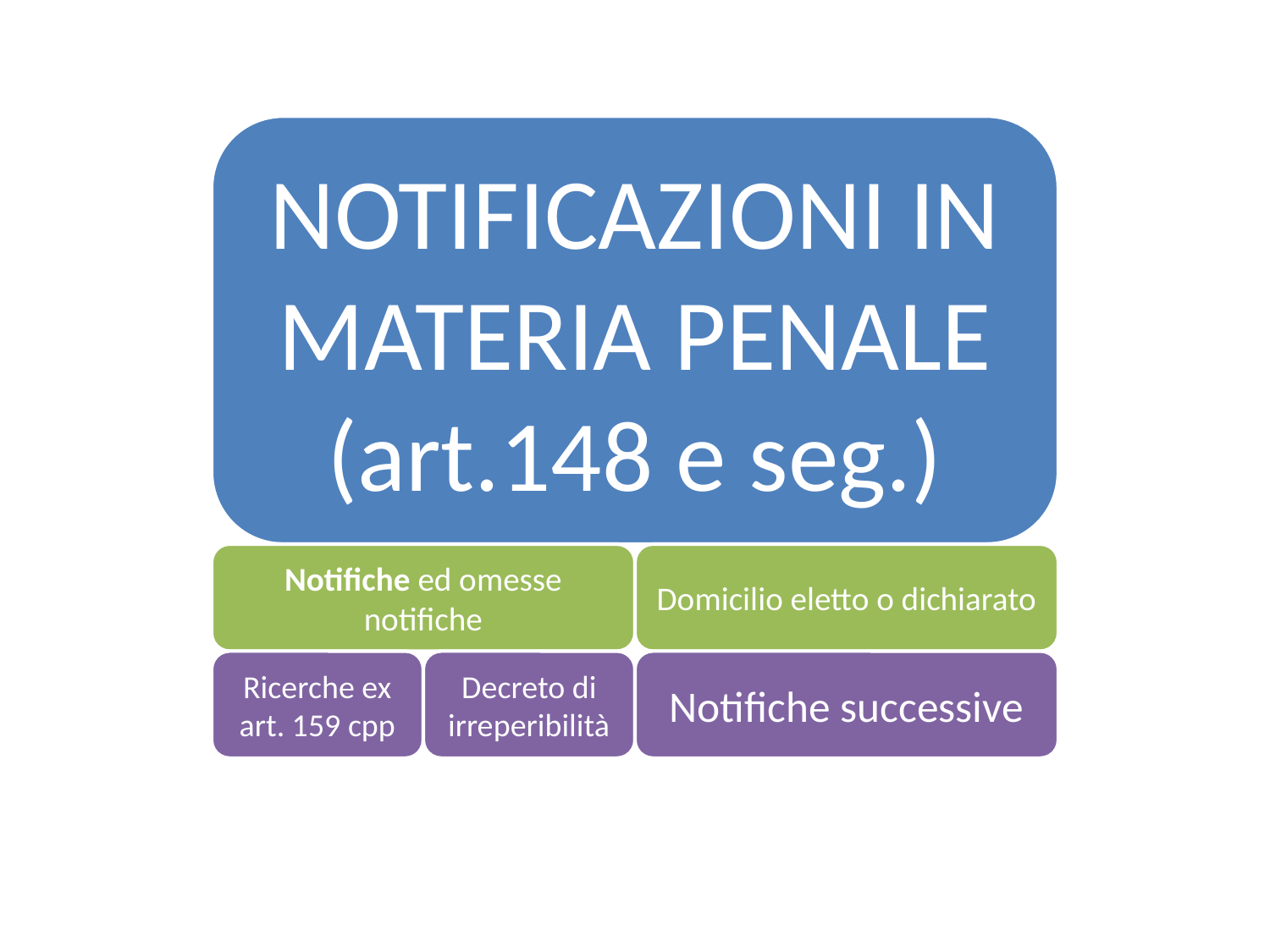

NOTIFICAZIONI IN MATERIA PENALE (art.148 e seg.)
Notifiche ed omesse notifiche
Ricerche ex art. 159 cpp
Decreto di irreperibilità
Domicilio eletto o dichiarato
Notifiche successive